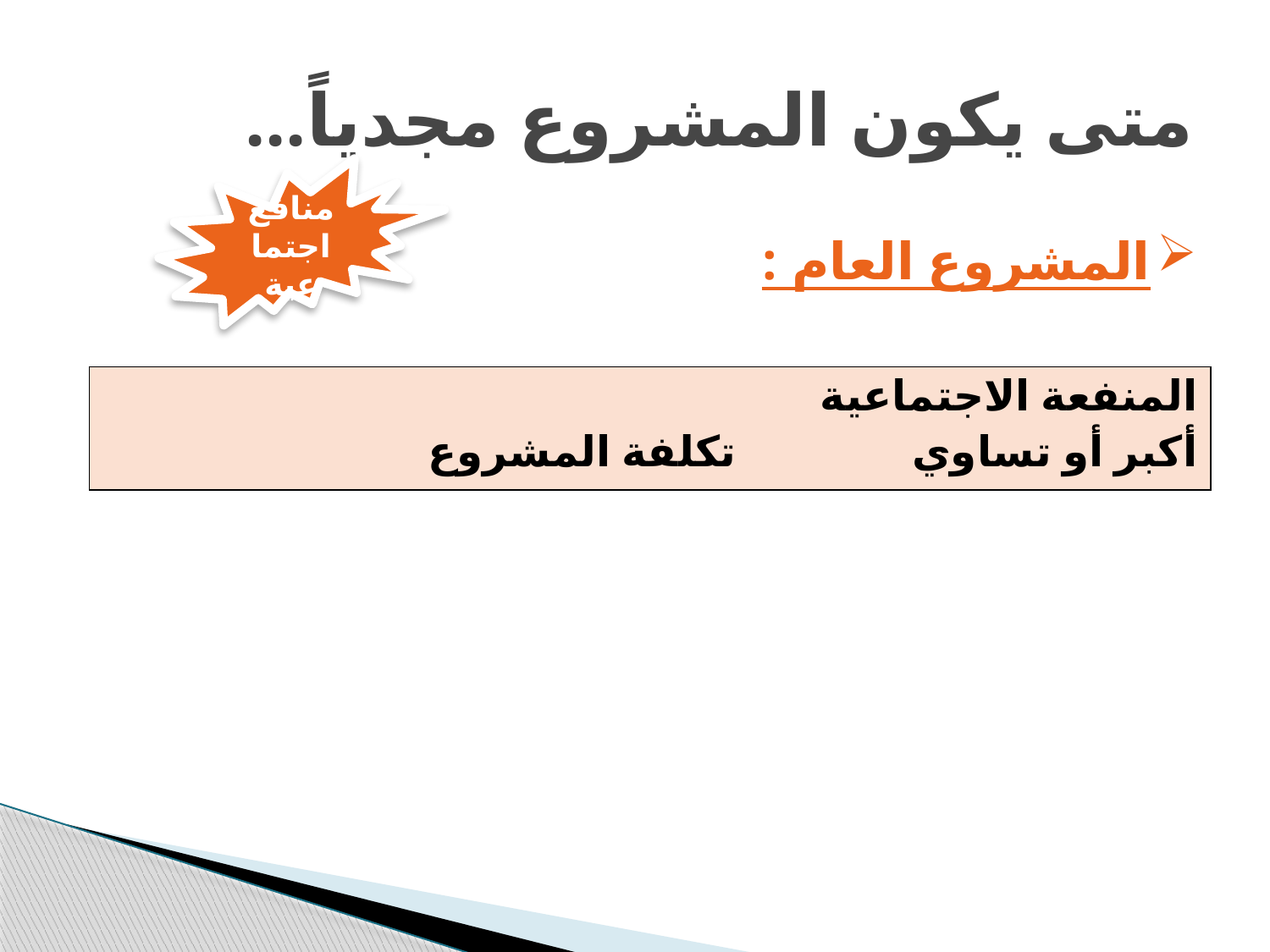

# متى يكون المشروع مجدياً...
منافع اجتماعية
المشروع العام :
| المنفعة الاجتماعية أكبر أو تساوي تكلفة المشروع |
| --- |